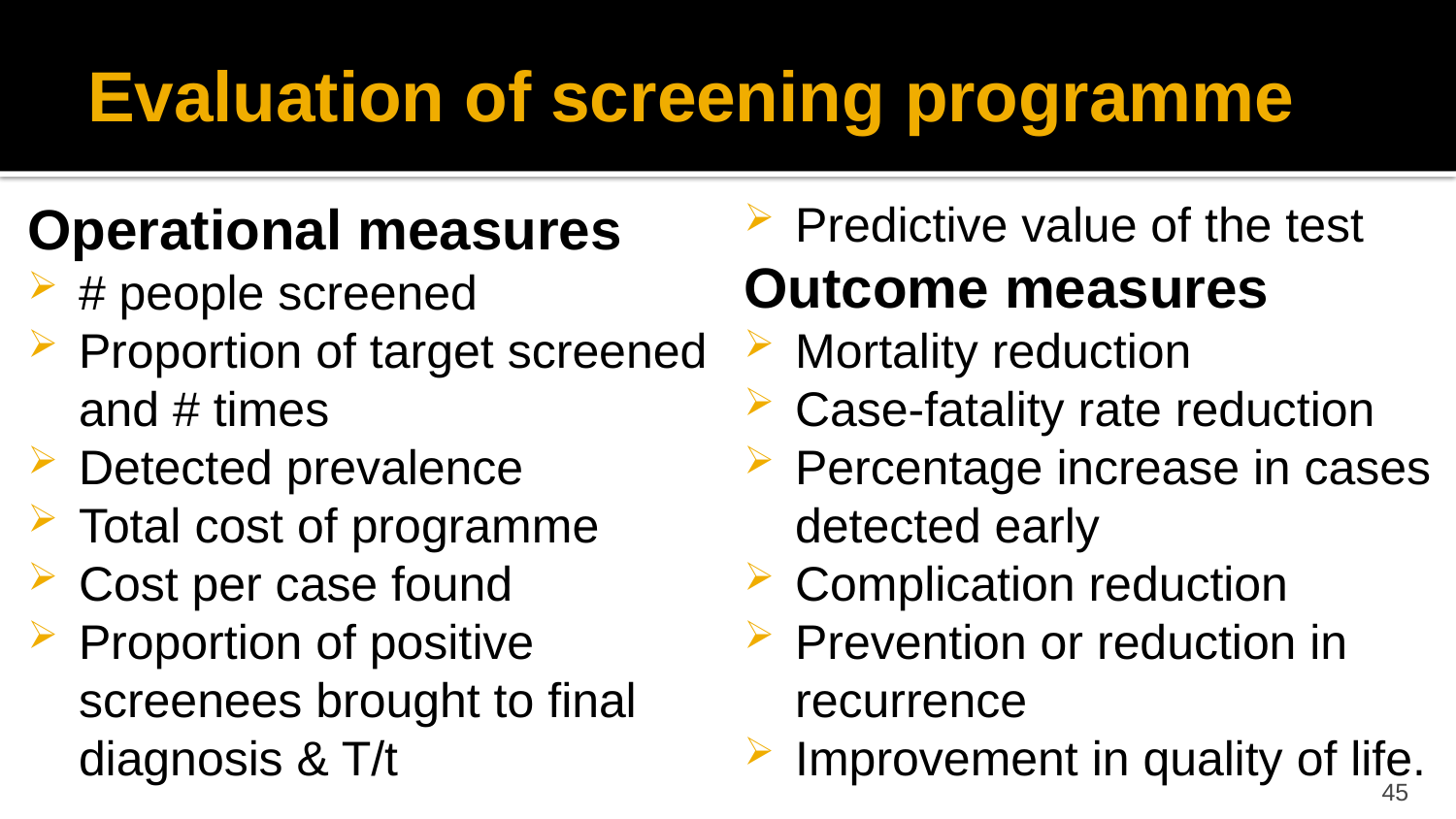

# Evaluation of screening programme
Operational measures
# people screened
Proportion of target screened and # times
Detected prevalence
Total cost of programme
Cost per case found
Proportion of positive screenees brought to final diagnosis & T/t
Predictive value of the test
Outcome measures
Mortality reduction
Case-fatality rate reduction
Percentage increase in cases detected early
Complication reduction
Prevention or reduction in recurrence
Improvement in quality of life.
45